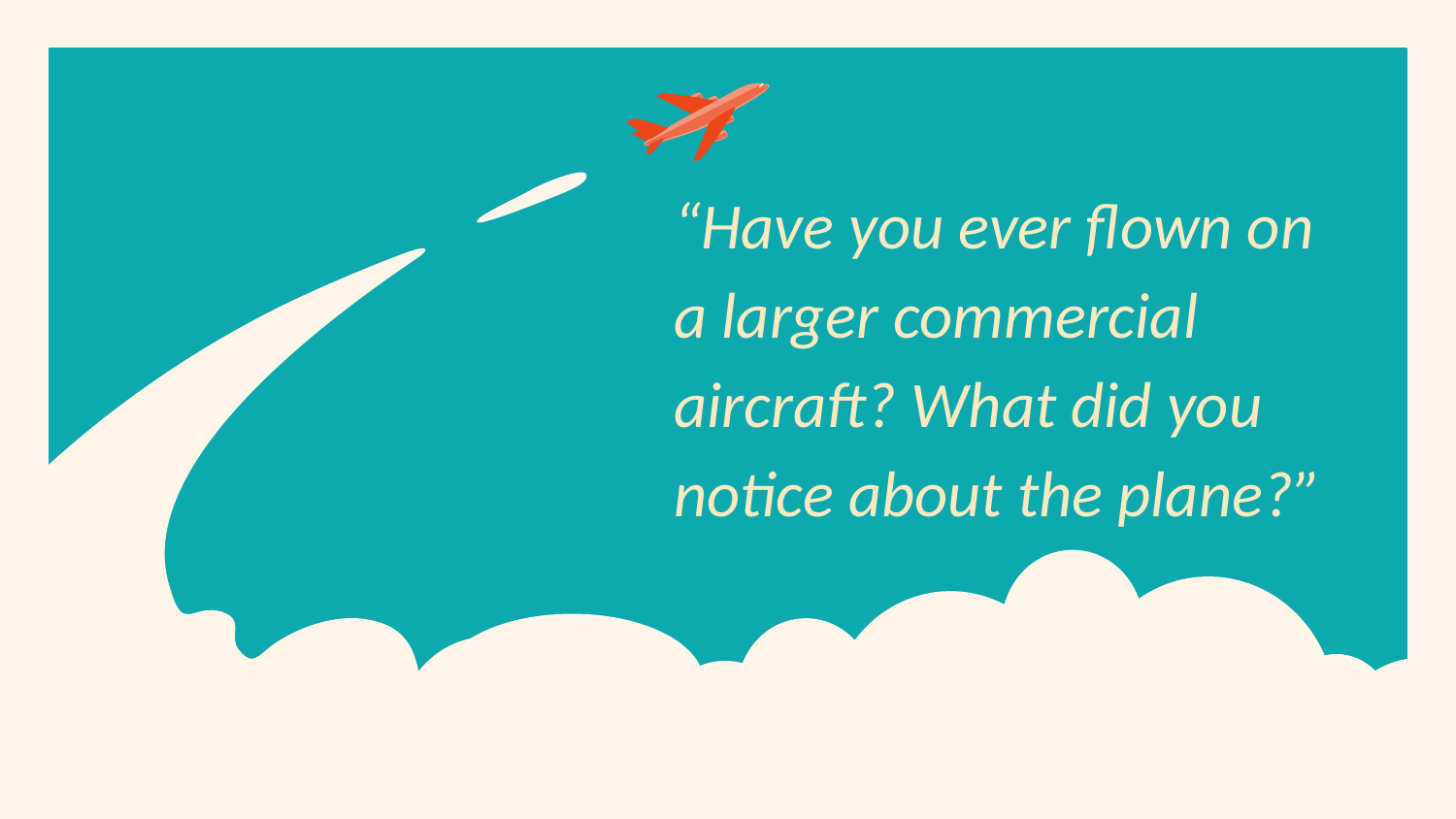

“Have you ever flown on a larger commercial aircraft? What did you notice about the plane?”